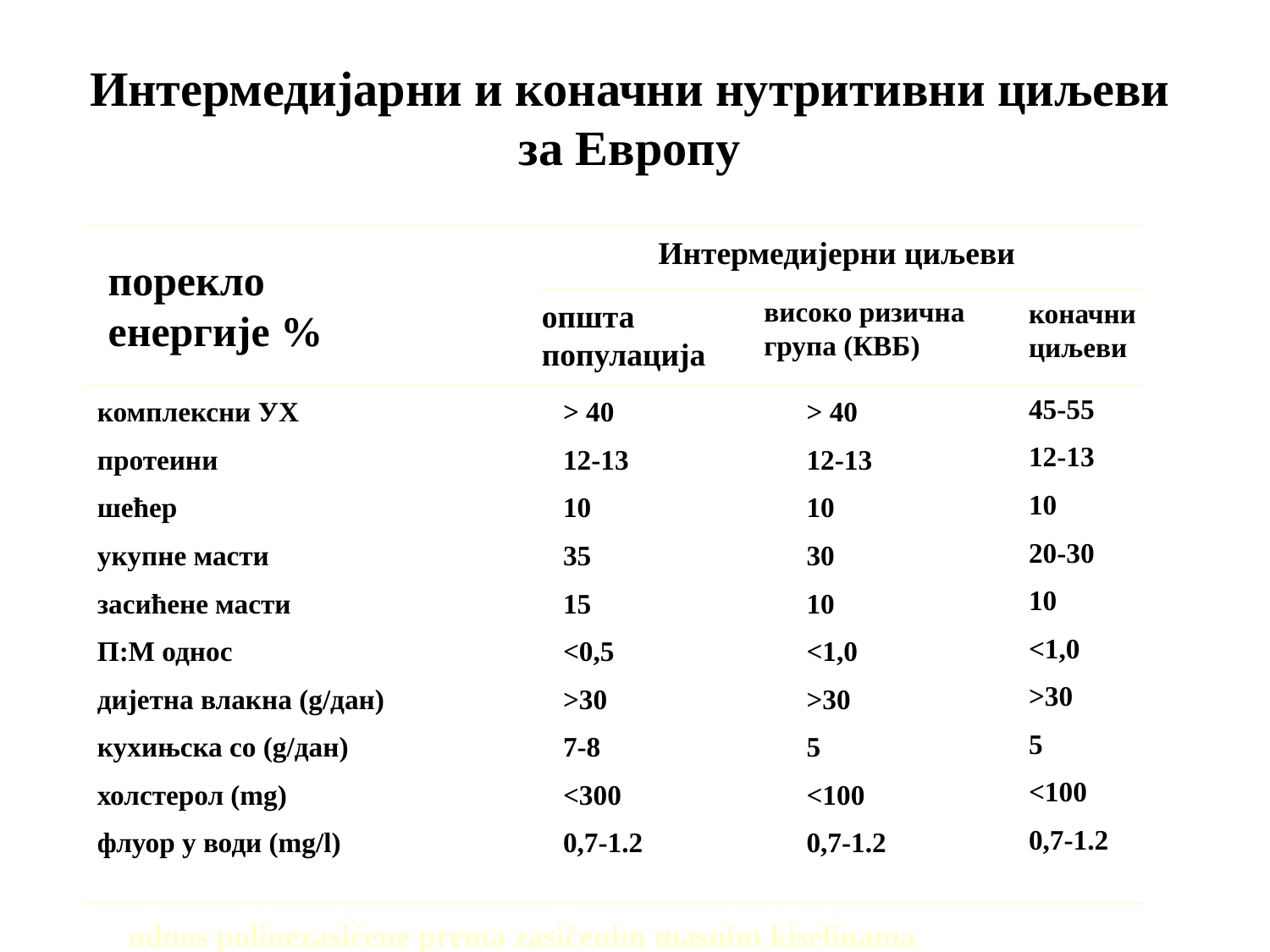

Интермедијарни и коначни нутритивни циљеви за Европу

Интермедијерни циљеви
порекло енергије %
високо ризична група (КВБ)
општа популација

коначни циљеви

45-55
12-13
10
20-30
10
<1,0
>30
5
<100
0,7-1.2
комплексни УХ
протеини
шећер
укупне масти
засићене масти
П:M однос
дијетна влакна (g/дан)
кухињска со (g/дан)
холстерол (mg)
флуор у води (mg/l)
> 40
12-13
10
35
15
<0,5
>30
7-8
<300
0,7-1.2
> 40
12-13
10
30
10
<1,0
>30
5
<100
0,7-1.2

odnos polinezasićene prema zasićenim masnim kiselinama